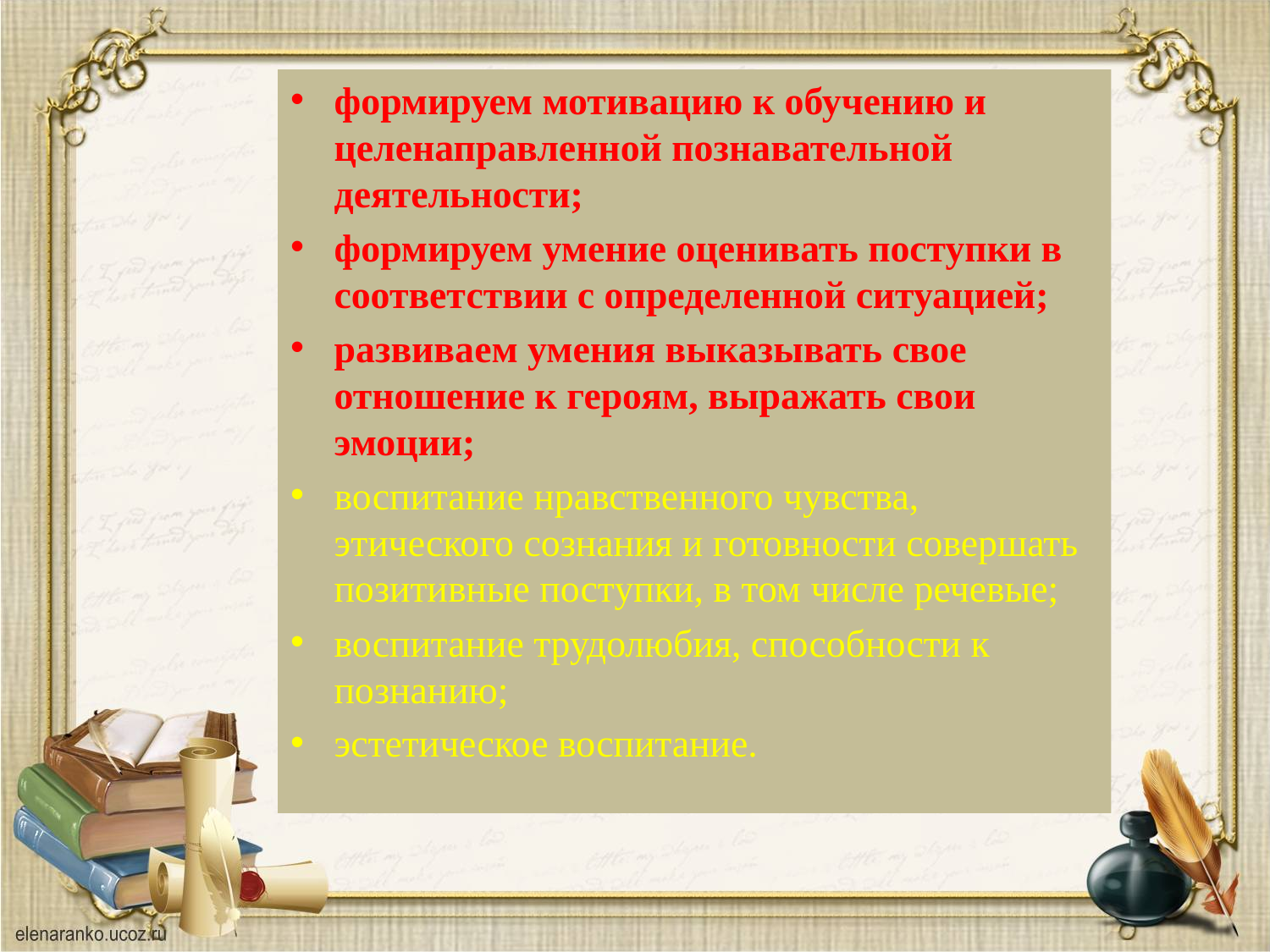

формируем мотивацию к обучению и целенаправленной познавательной деятельности;
формируем умение оценивать поступки в соответствии с определенной ситуацией;
развиваем умения выказывать свое отношение к героям, выражать свои эмоции;
воспитание нравственного чувства, этического сознания и готовности совершать позитивные поступки, в том числе речевые;
воспитание трудолюбия, способности к познанию;
эстетическое воспитание.